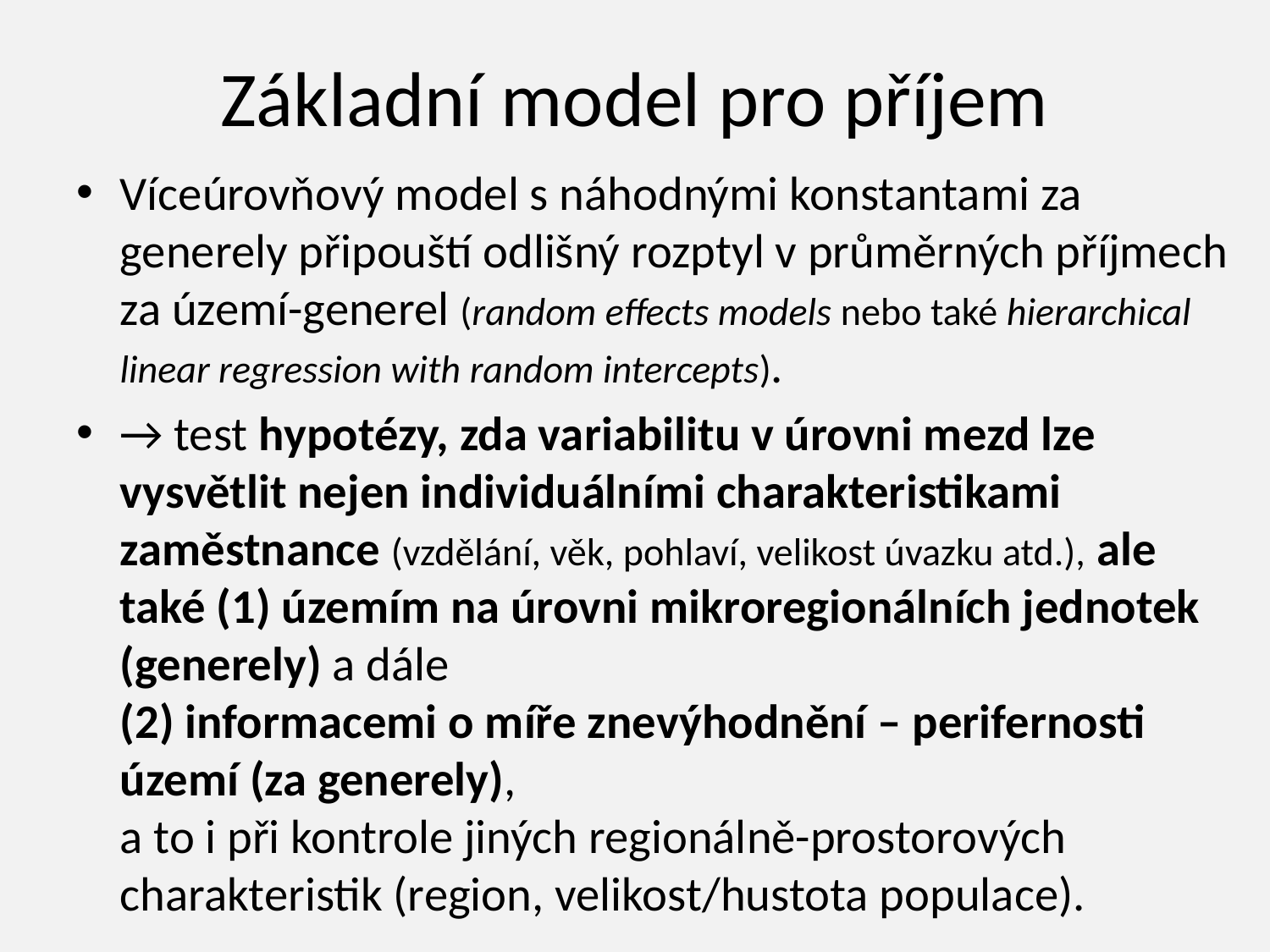

# Základní model pro příjem
Víceúrovňový model s náhodnými konstantami za generely připouští odlišný rozptyl v průměrných příjmech za území-generel (random effects models nebo také hierarchical linear regression with random intercepts).
→ test hypotézy, zda variabilitu v úrovni mezd lze vysvětlit nejen individuálními charakteristikami zaměstnance (vzdělání, věk, pohlaví, velikost úvazku atd.), ale také (1) územím na úrovni mikroregionálních jednotek (generely) a dále
(2) informacemi o míře znevýhodnění – perifernosti území (za generely),
a to i při kontrole jiných regionálně-prostorových charakteristik (region, velikost/hustota populace).